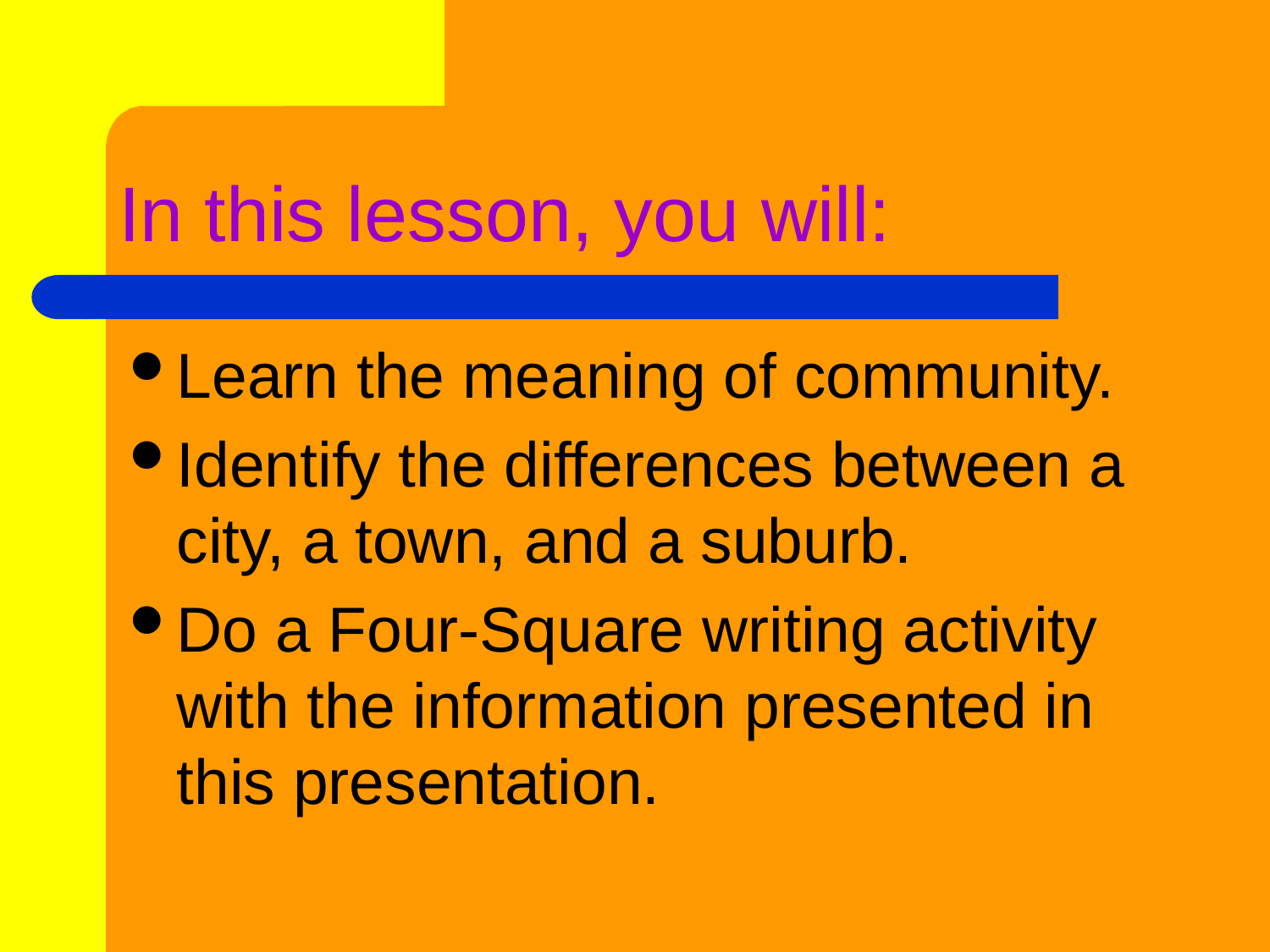

# In this lesson, you will:
Learn the meaning of community.
Identify the differences between a city, a town, and a suburb.
Do a Four-Square writing activity with the information presented in this presentation.